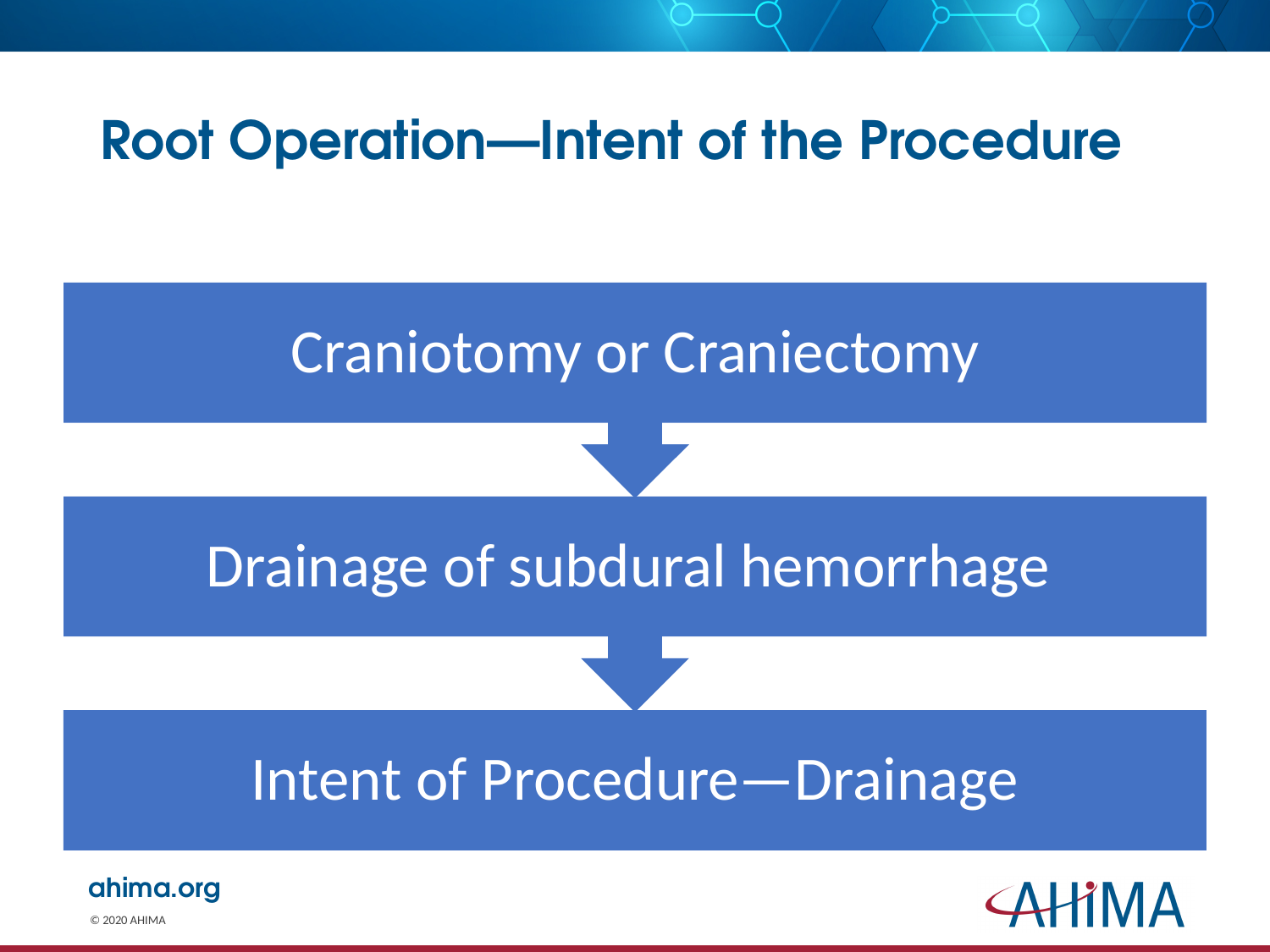

# Root Operation—Intent of the Procedure
Intent of Procedure—Drainage
Drainage of subdural hemorrhage
Craniotomy or Craniectomy